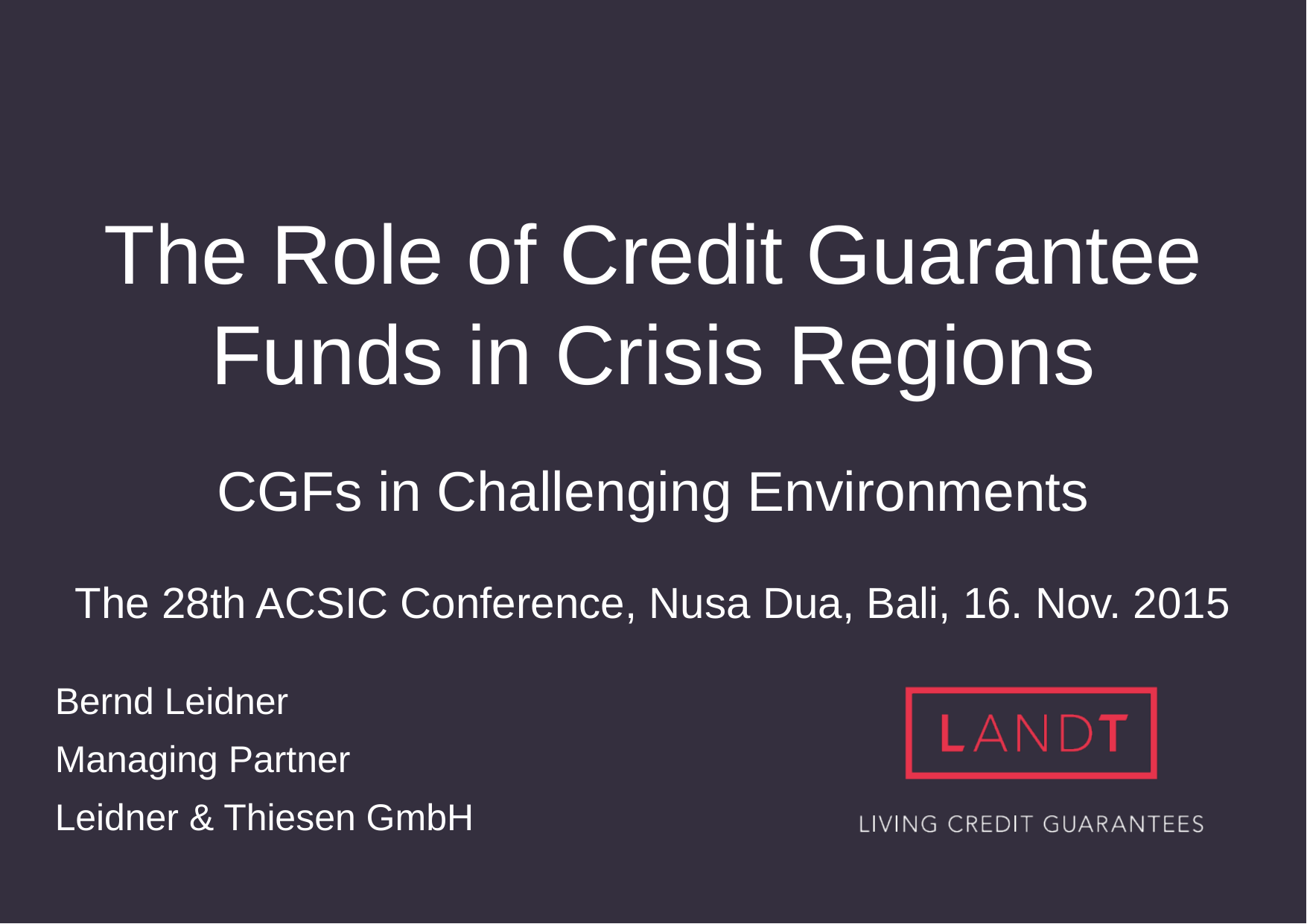

The Role of Credit Guarantee Funds in Crisis Regions
CGFs in Challenging Environments
The 28th ACSIC Conference, Nusa Dua, Bali, 16. Nov. 2015

Bernd Leidner
Managing Partner
Leidner & Thiesen GmbH